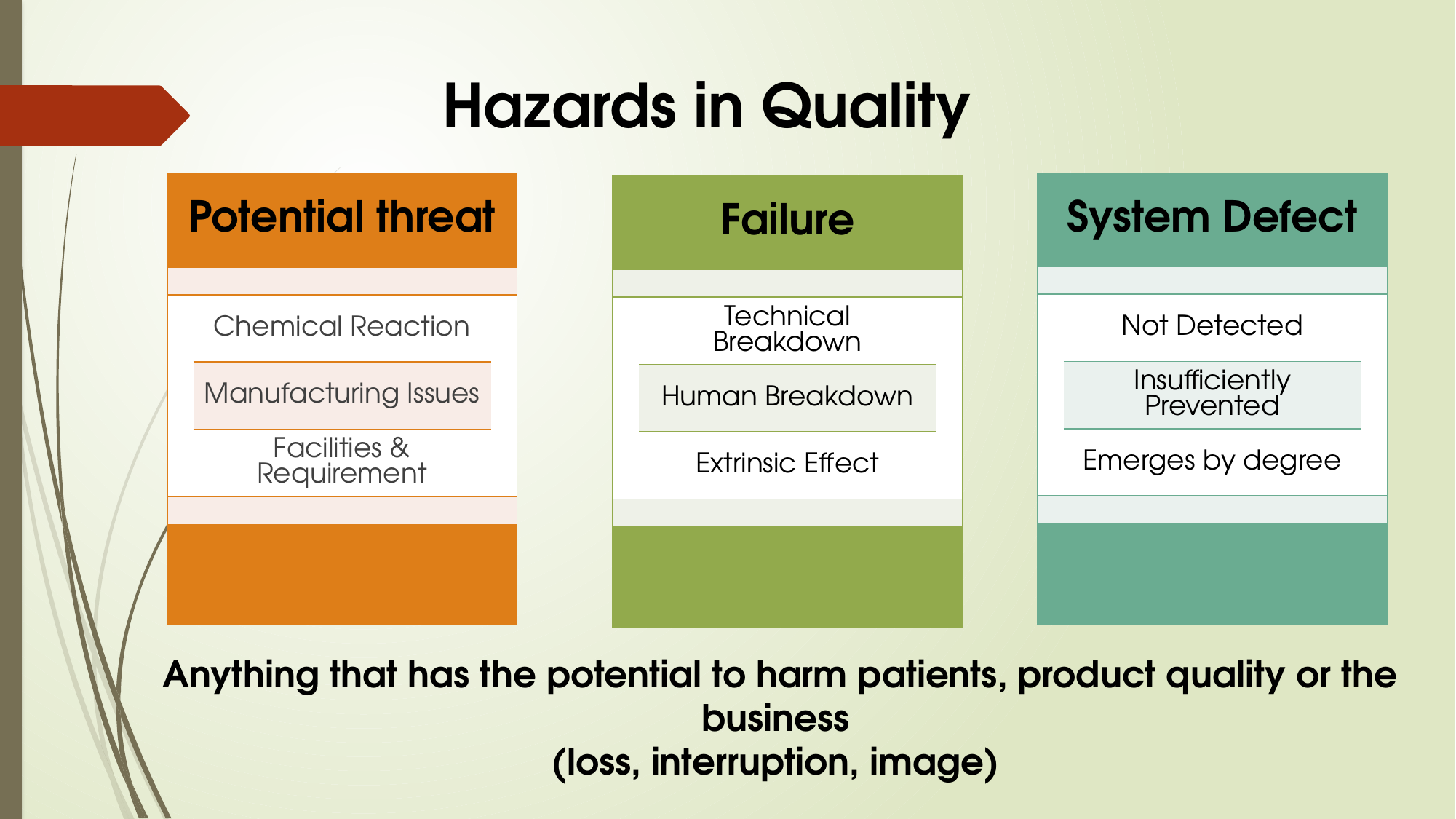

Hazards in Quality
| System Defect |  |  |
| --- | --- | --- |
|  |  |  |
|  | Not Detected |  |
|  | Insufficiently Prevented |  |
|  | Emerges by degree |  |
|  |  |  |
|  |  |  |
| Potential threat |  |  |
| --- | --- | --- |
|  |  |  |
|  | Chemical Reaction |  |
|  | Manufacturing Issues |  |
|  | Facilities & Requirement |  |
|  |  |  |
|  |  |  |
| Failure |  |  |
| --- | --- | --- |
|  |  |  |
|  | Technical Breakdown |  |
|  | Human Breakdown |  |
|  | Extrinsic Effect |  |
|  |  |  |
|  |  |  |
Anything that has the potential to harm patients, product quality or the business
(loss, interruption, image)